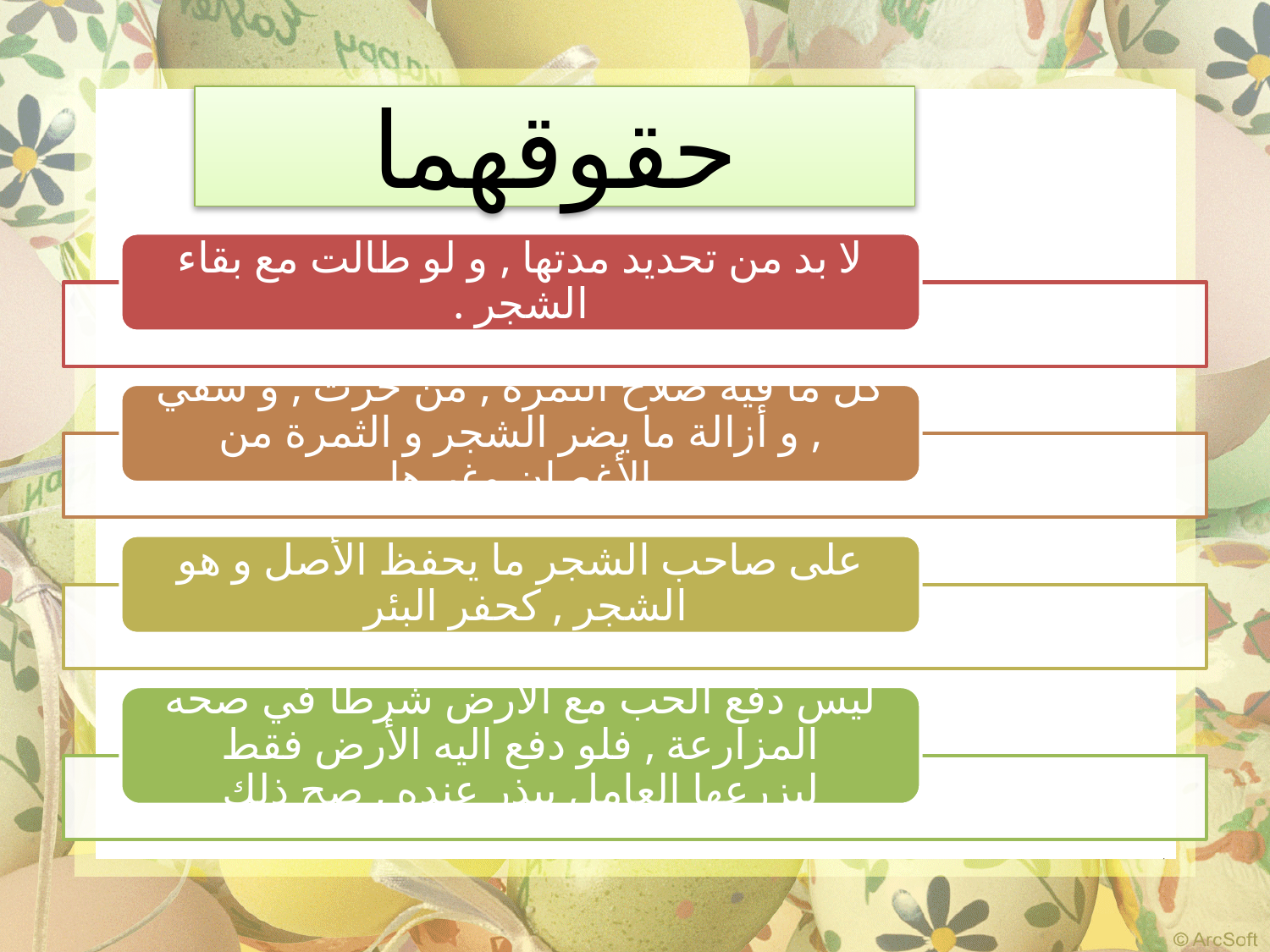

# حقوقهما
لا بد من تحديد مدتها , و لو طالت مع بقاء الشجر .
كل ما فيه صلاح الثمرة , من حرث , و سقي , و أزالة ما يضر الشجر و الثمرة من الأغصان وغيرها
على صاحب الشجر ما يحفظ الأصل و هو الشجر , كحفر البئر
ليس دفع الحب مع الأرض شرطا في صحه المزارعة , فلو دفع اليه الأرض فقط ليزرعها العامل ببذر عنده , صح ذلك